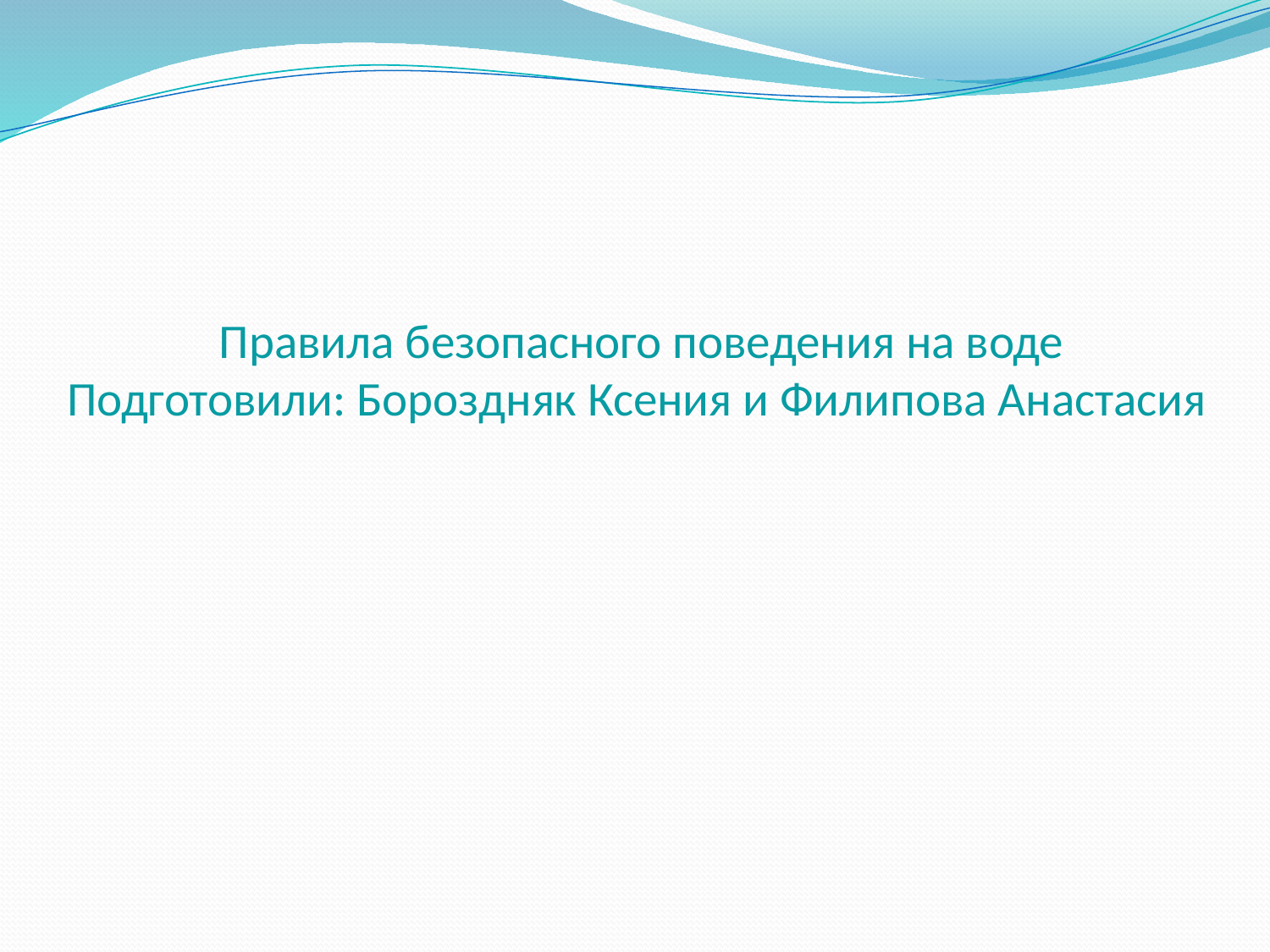

# Правила безопасного поведения на воде Подготовили: Бороздняк Ксения и Филипова Анастасия